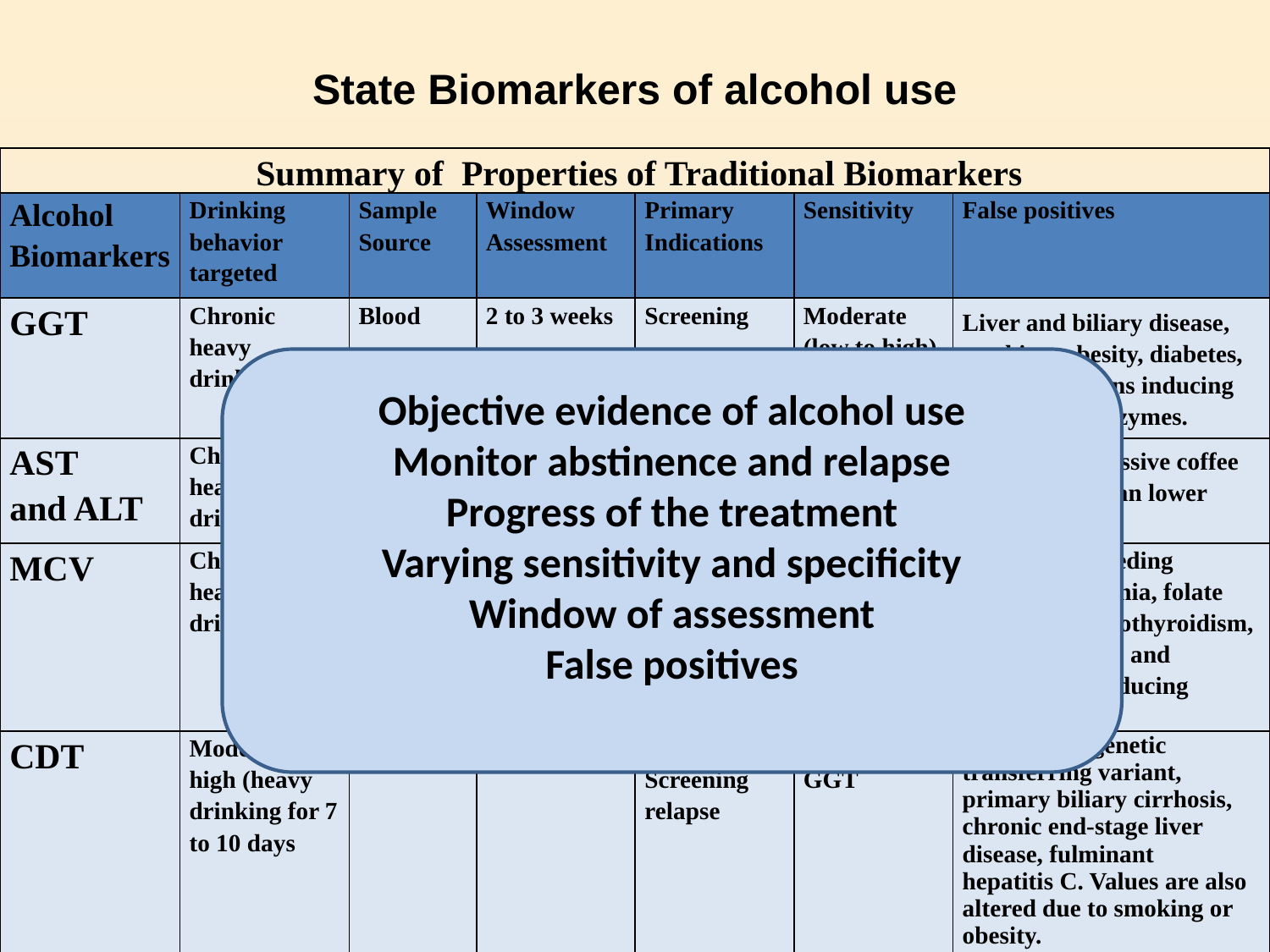

# State Biomarkers of alcohol use
| Summary of Properties of Traditional Biomarkers |  |  |  |  |  |  |
| --- | --- | --- | --- | --- | --- | --- |
| Alcohol Biomarkers | Drinking behavior targeted | Sample Source | Window Assessment | Primary Indications | Sensitivity | False positives |
| GGT | Chronic heavy drinking | Blood | 2 to 3 weeks | Screening | Moderate (low to high) | Liver and biliary disease, smoking, obesity, diabetes, and medications inducing microsomal enzymes. |
| AST and ALT | Chronic heavy drinking | Blood | 2 to 3 weeks | Screening | Lower than GGT | See GGT. Excessive coffee consumption can lower values. |
| MCV | Chronic heavy drinking | Blood | Up to several months | Screening | Lower than GGT | Hemolysis, bleeding disorders, anemia, folate deficiency, hypothyroidism, hyperglycemia, and medications reducing folate. |
| CDT | Moderate to high (heavy drinking for 7 to 10 days | Blood | 2 to 3 weeks | Screening relapse | Similar to GGT | Fewer Rare genetic transferring variant, primary biliary cirrhosis, chronic end-stage liver disease, fulminant hepatitis C. Values are also altered due to smoking or obesity. |
Objective evidence of alcohol use
Monitor abstinence and relapse
Progress of the treatment
Varying sensitivity and specificity
Window of assessment
False positives